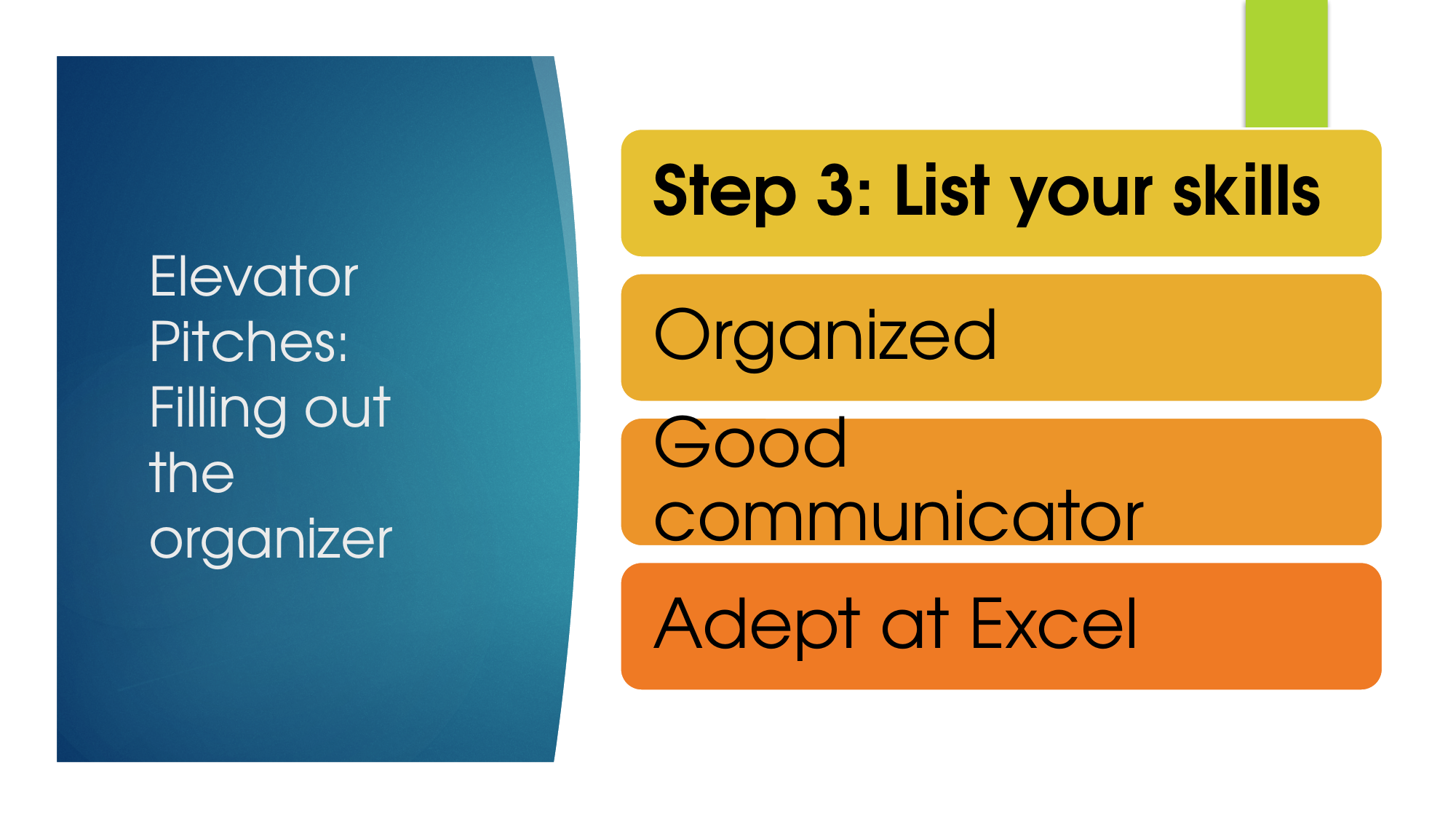

Step 3: List your skills
Organized
Good communicator
Adept at Excel
# Elevator Pitches: Filling out the organizer